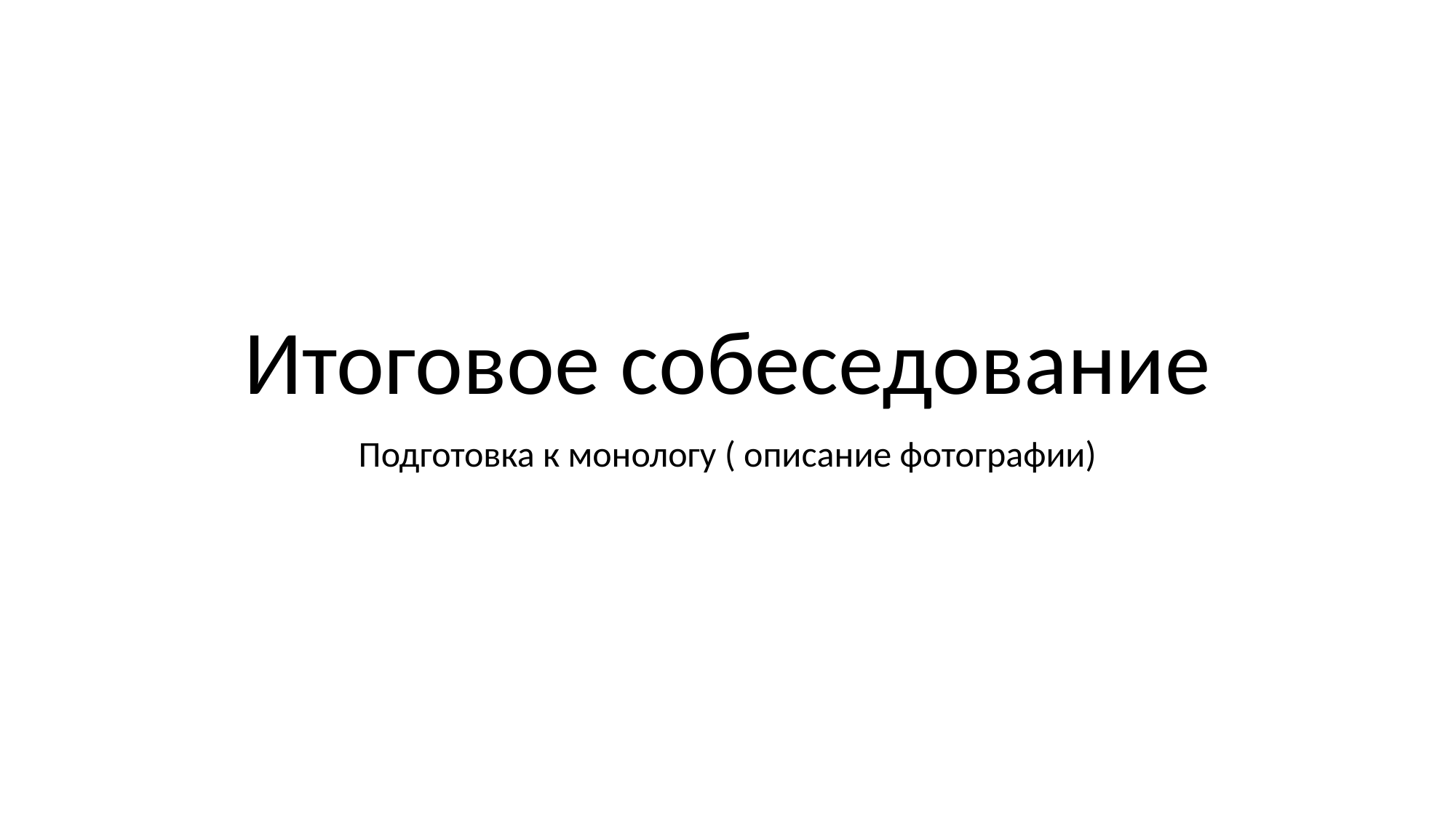

# Итоговое собеседование
Подготовка к монологу ( описание фотографии)